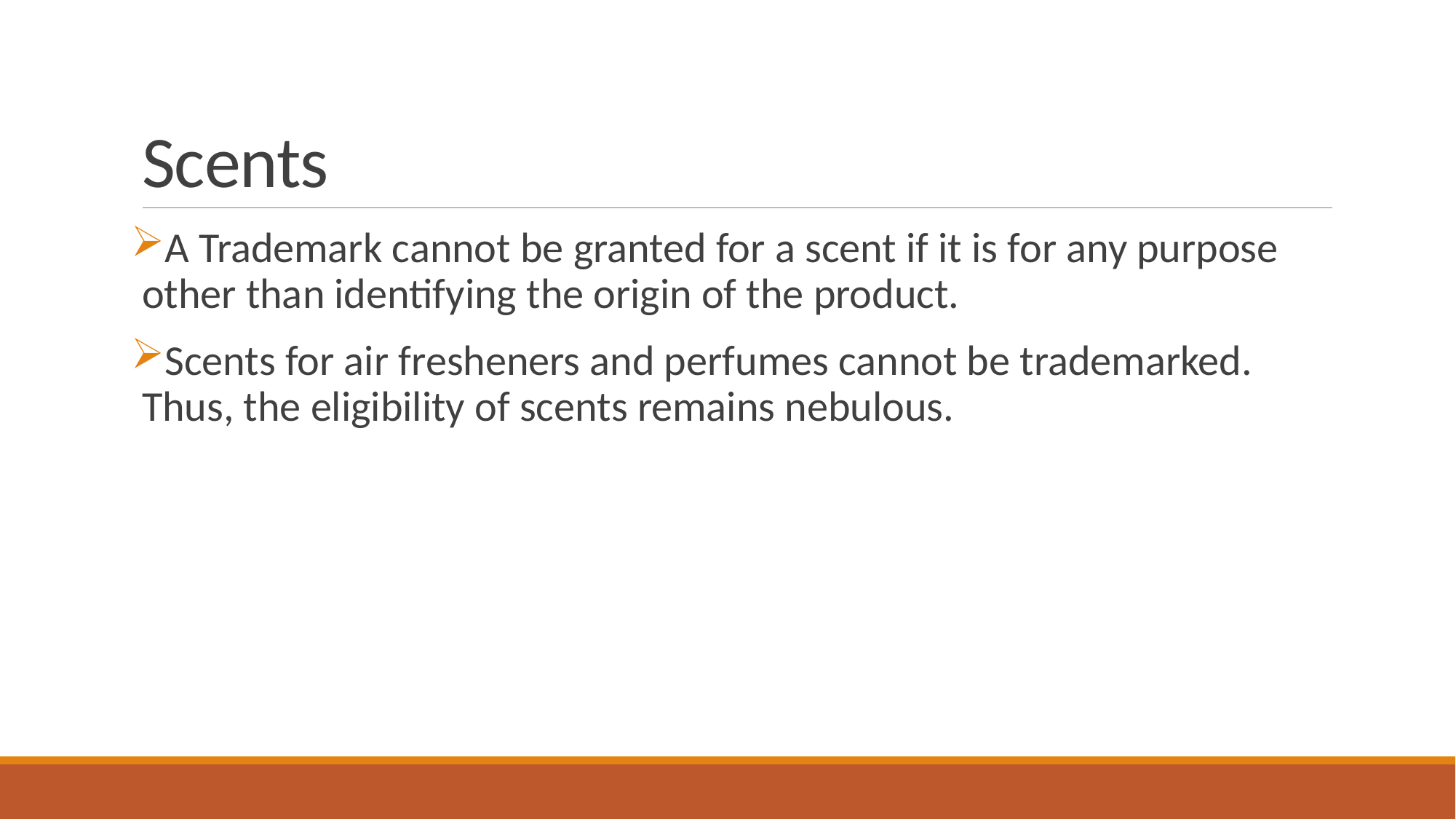

# Scents
A Trademark cannot be granted for a scent if it is for any purpose other than identifying the origin of the product.
Scents for air fresheners and perfumes cannot be trademarked. Thus, the eligibility of scents remains nebulous.